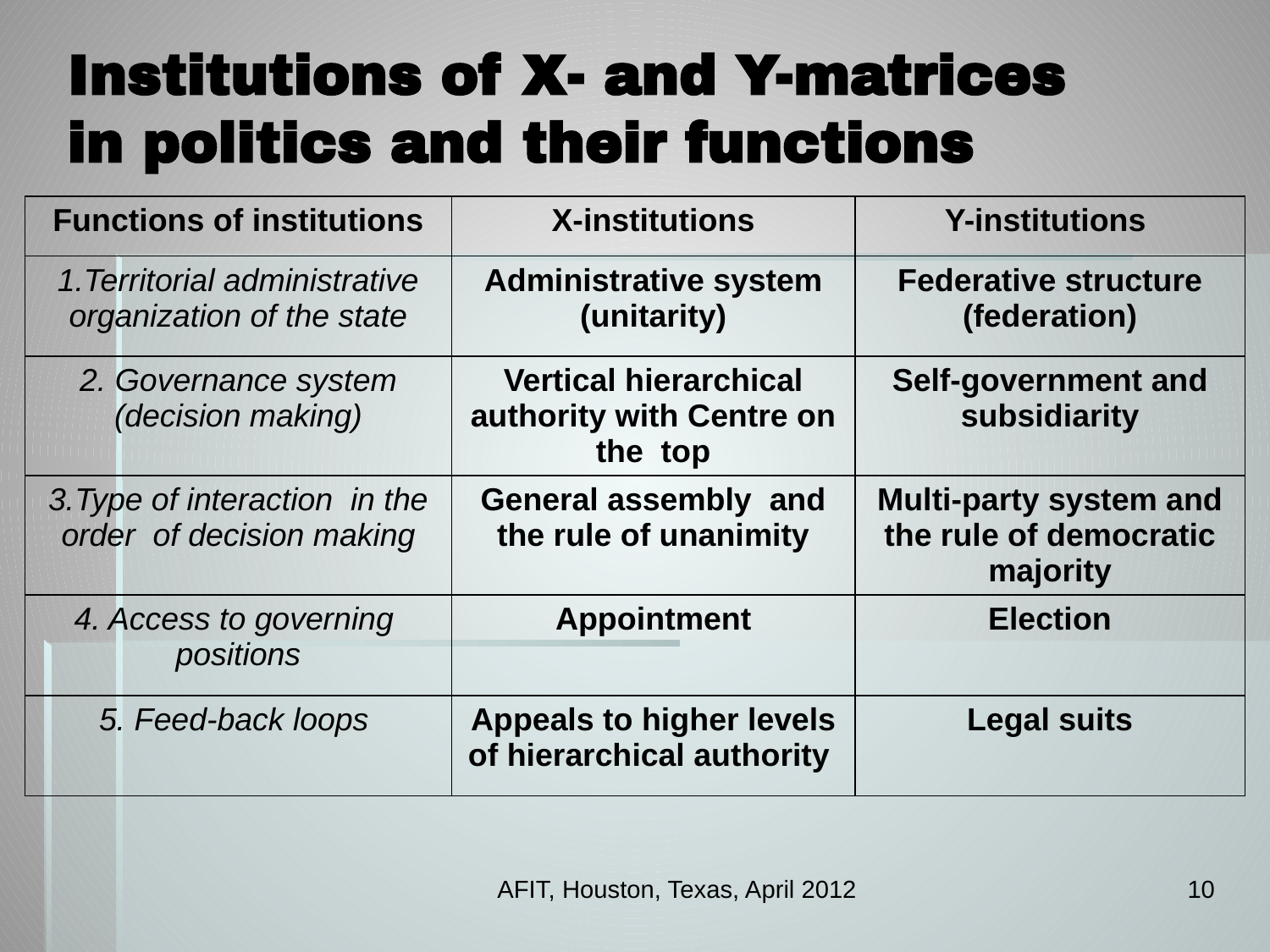

# Institutions of X- and Y-matrices     in politics and their functions
| Functions of institutions | X-institutions | Y-institutions |
| --- | --- | --- |
| 1.Territorial administrative organization of the state | Administrative system (unitarity) | Federative structure (federation) |
| 2. Governance system (decision making) | Vertical hierarchical authority with Centre on the top | Self-government and subsidiarity |
| 3.Type of interaction in the order of decision making | General assembly and the rule of unanimity | Multi-party system and the rule of democratic majority |
| 4. Access to governing positions | Appointment | Election |
| 5. Feed-back loops | Appeals to higher levels of hierarchical authority | Legal suits |
AFIT, Houston, Texas, April 2012
10